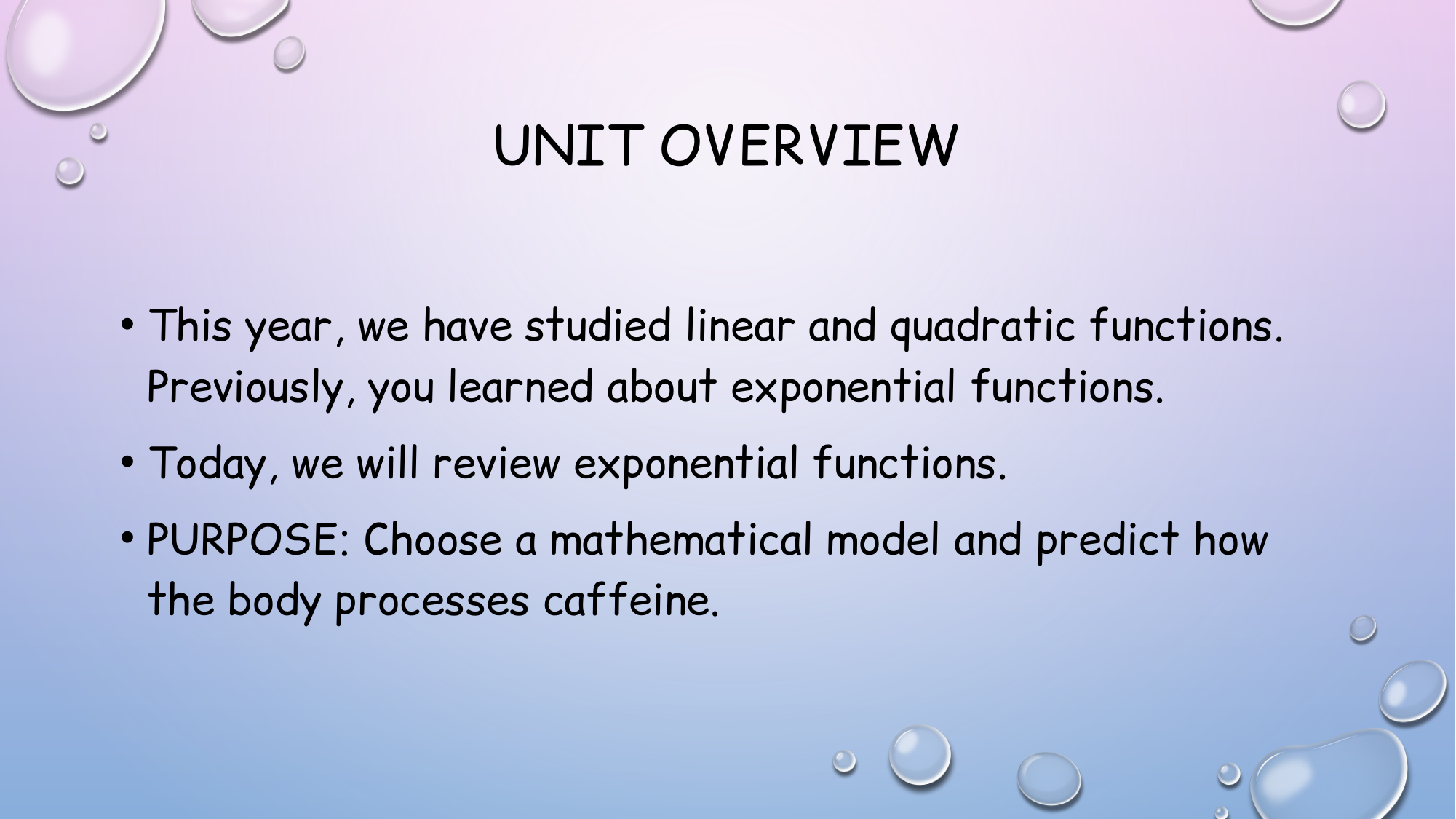

# Unit Overview
This year, we have studied linear and quadratic functions. Previously, you learned about exponential functions.
Today, we will review exponential functions.
PURPOSE: Choose a mathematical model and predict how the body processes caffeine.